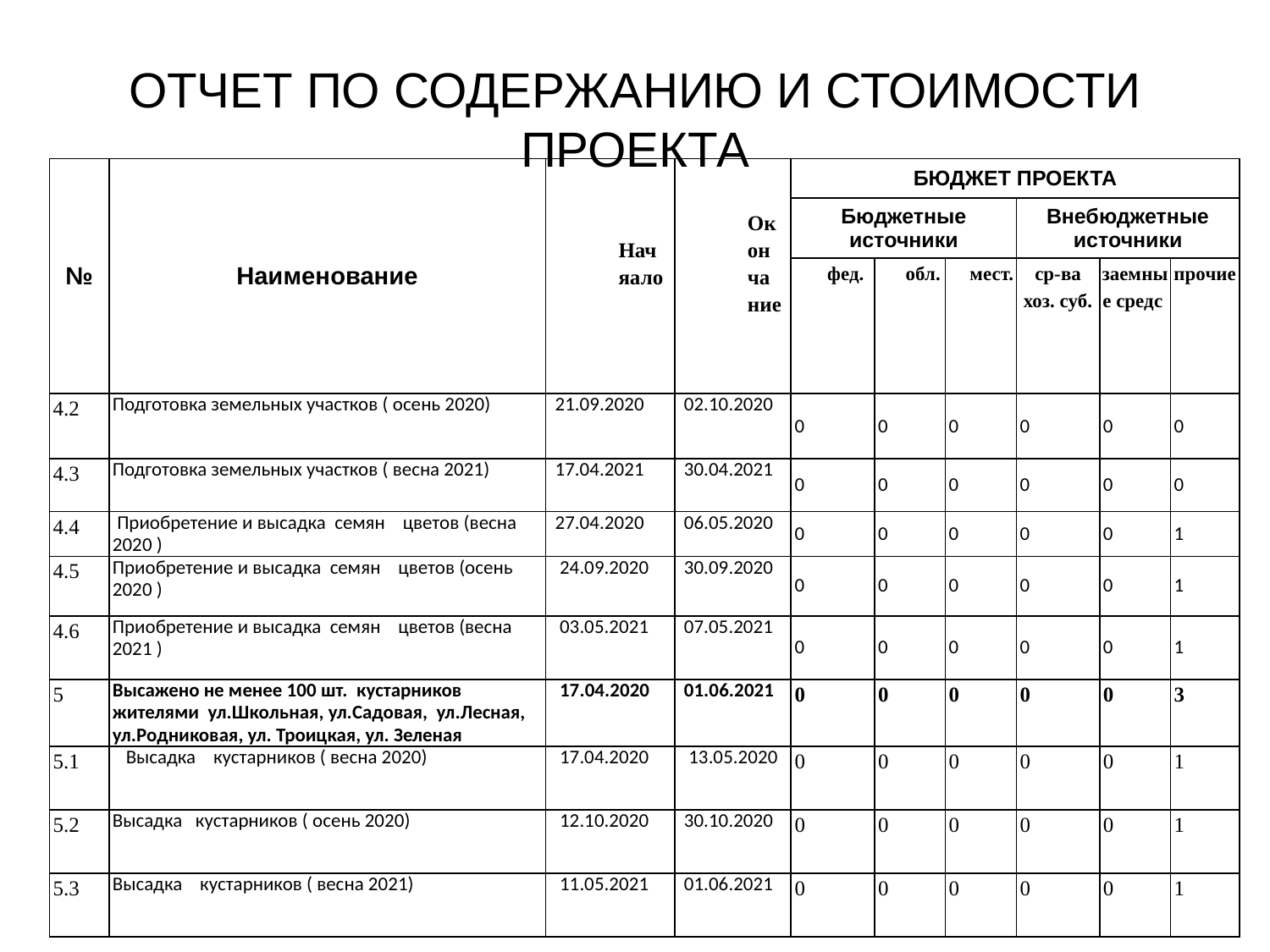

# ОТЧЕТ ПО СОДЕРЖАНИЮ И СТОИМОСТИ ПРОЕКТА
| № | Наименование | Начяало | Окончание | БЮДЖЕТ ПРОЕКТА |  |  |  |  |  |
| --- | --- | --- | --- | --- | --- | --- | --- | --- | --- |
|  |  |  |  | Бюджетные источники |  |  | Внебюджетные источники |  |  |
|  |  |  |  | фед. | обл. | мест. | ср-ва хоз. суб. | заемные средс | прочие |
| 4.2 | Подготовка земельных участков ( осень 2020) | 21.09.2020 | 02.10.2020 | 0 | 0 | 0 | 0 | 0 | 0 |
| 4.3 | Подготовка земельных участков ( весна 2021) | 17.04.2021 | 30.04.2021 | 0 | 0 | 0 | 0 | 0 | 0 |
| 4.4 | Приобретение и высадка семян цветов (весна 2020 ) | 27.04.2020 | 06.05.2020 | 0 | 0 | 0 | 0 | 0 | 1 |
| 4.5 | Приобретение и высадка семян цветов (осень 2020 ) | 24.09.2020 | 30.09.2020 | 0 | 0 | 0 | 0 | 0 | 1 |
| 4.6 | Приобретение и высадка семян цветов (весна 2021 ) | 03.05.2021 | 07.05.2021 | 0 | 0 | 0 | 0 | 0 | 1 |
| 5 | Высажено не менее 100 шт. кустарников жителями ул.Школьная, ул.Садовая, ул.Лесная, ул.Родниковая, ул. Троицкая, ул. Зеленая | 17.04.2020 | 01.06.2021 | 0 | 0 | 0 | 0 | 0 | 3 |
| 5.1 | Высадка кустарников ( весна 2020) | 17.04.2020 | 13.05.2020 | 0 | 0 | 0 | 0 | 0 | 1 |
| 5.2 | Высадка кустарников ( осень 2020) | 12.10.2020 | 30.10.2020 | 0 | 0 | 0 | 0 | 0 | 1 |
| 5.3 | Высадка кустарников ( весна 2021) | 11.05.2021 | 01.06.2021 | 0 | 0 | 0 | 0 | 0 | 1 |